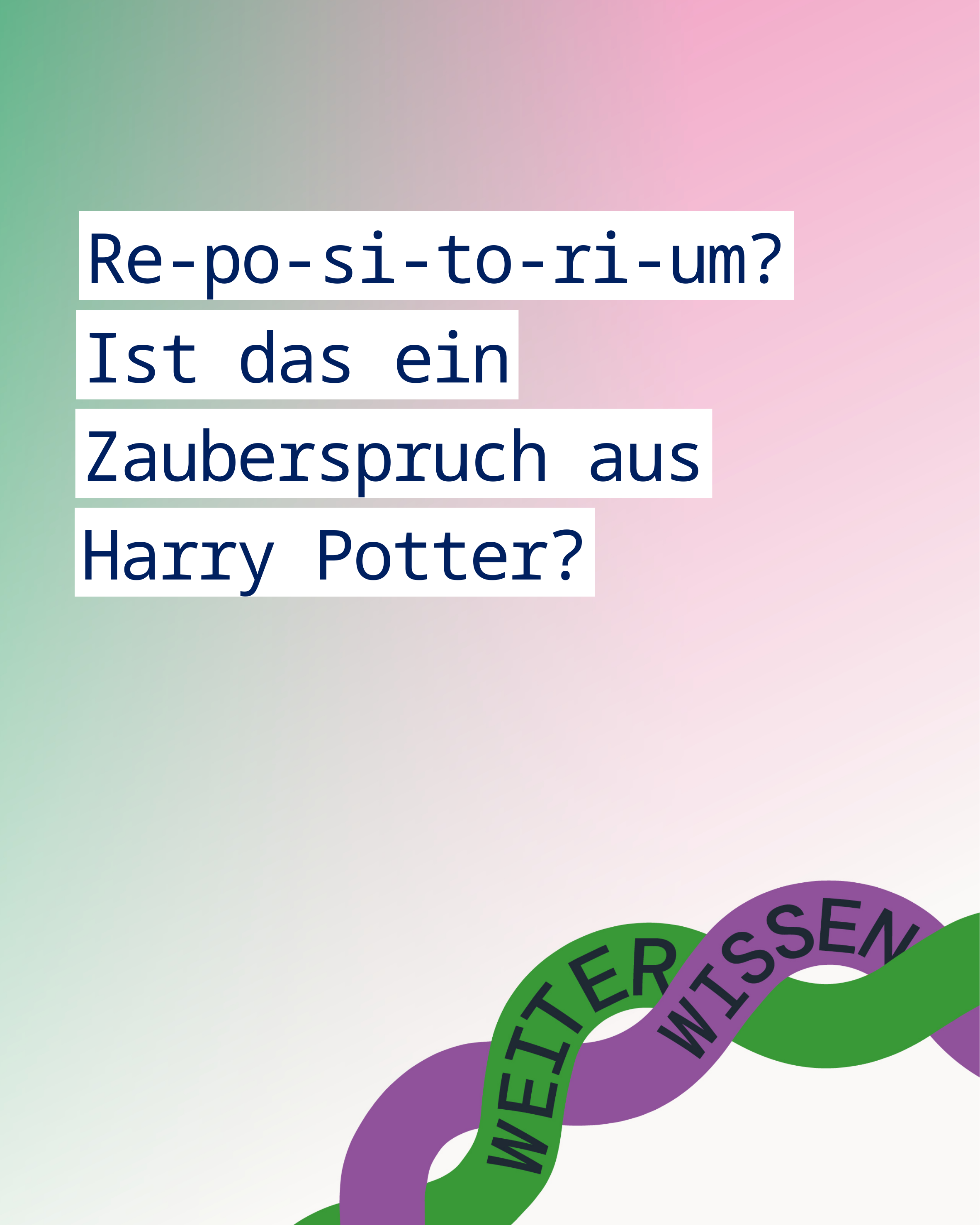

Re-po-si-to-ri-um?
Ist das ein
Zauberspruch aus
Harry Potter?